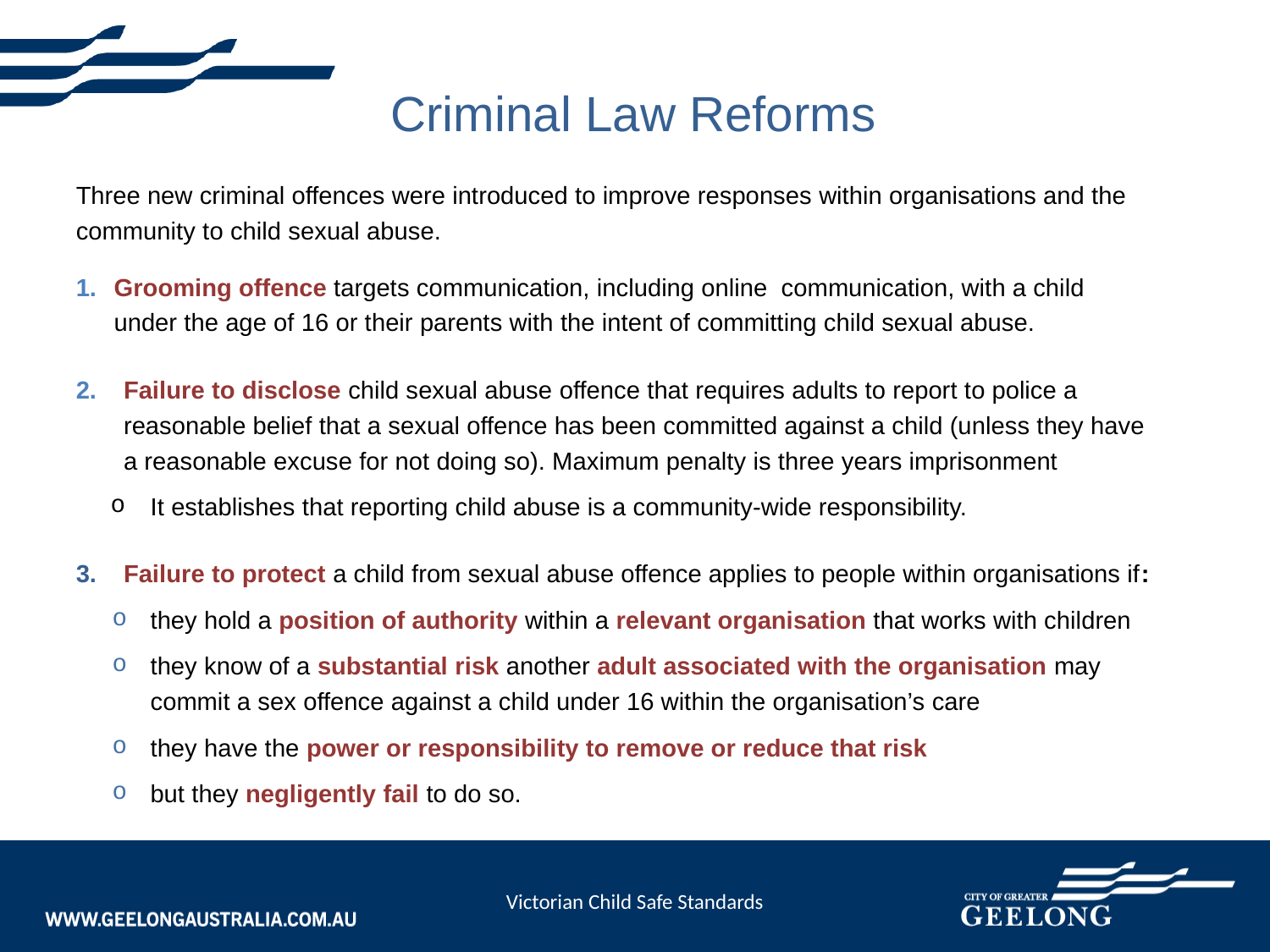

Criminal Law Reforms
Three new criminal offences were introduced to improve responses within organisations and the community to child sexual abuse.
Grooming offence targets communication, including online  communication, with a child under the age of 16 or their parents with the intent of committing child sexual abuse.
Failure to disclose child sexual abuse offence that requires adults to report to police a reasonable belief that a sexual offence has been committed against a child (unless they have a reasonable excuse for not doing so). Maximum penalty is three years imprisonment
It establishes that reporting child abuse is a community-wide responsibility.
Failure to protect a child from sexual abuse offence applies to people within organisations if:
they hold a position of authority within a relevant organisation that works with children
they know of a substantial risk another adult associated with the organisation may commit a sex offence against a child under 16 within the organisation’s care
they have the power or responsibility to remove or reduce that risk
but they negligently fail to do so.
Victorian Child Safe Standards